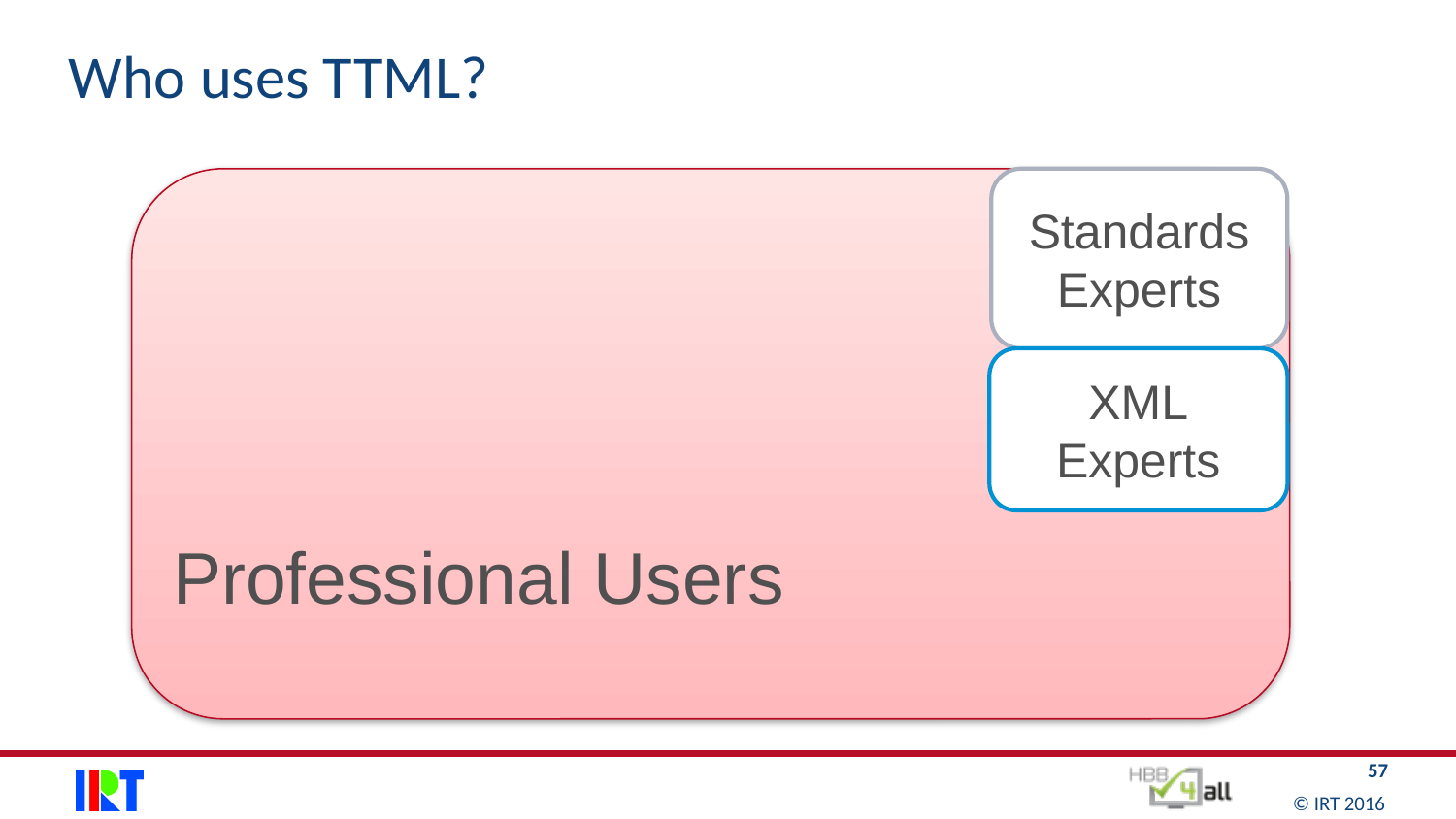

# Who uses TTML?

Professional Users
Standards Experts
XML
Experts